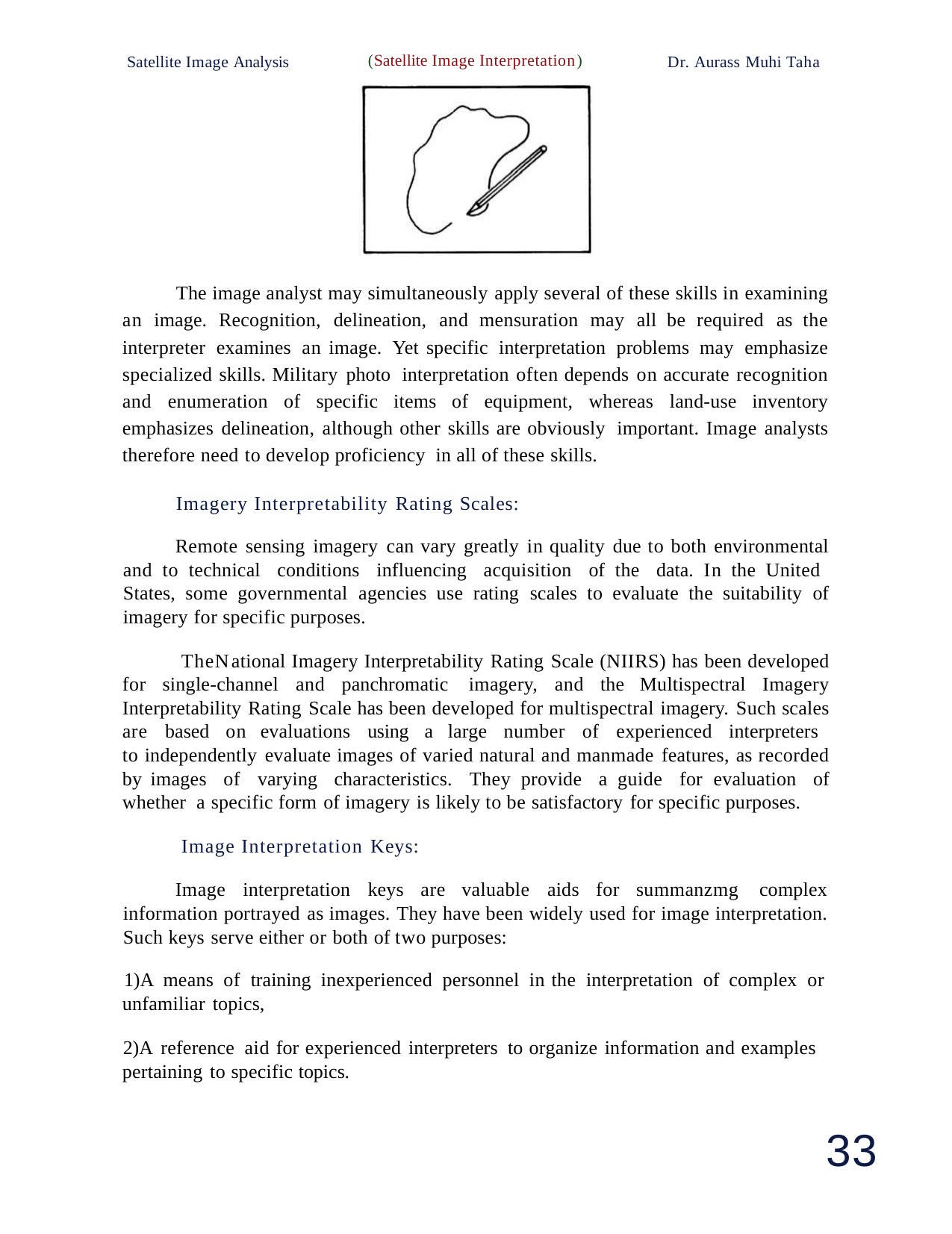

(Satellite Image Interpretation)
Satellite Image Analysis
Dr. Aurass Muhi Taha

The image analyst may simultaneously apply several of these skills in examining an  image.  Recognition,  delineation,  and  mensuration  may  all  be  required  as  the interpreter  examines  an image.  Yet specific  interpretation  problems  may  emphasize specialized skills. Military photo  interpretation often depends on accurate recognition and   enumeration   of   specific   items   of   equipment,   whereas   land-use   inventory emphasizes delineation, although other skills are obviously  important. Image analysts therefore need to develop proficiency  in all of these skills.

Imagery Interpretability Rating Scales:

Remote sensing imagery can vary greatly in quality due to both environmental and to technical  conditions  influencing  acquisition  of the  data. In the United  States, some governmental agencies use rating scales to evaluate the suitability of imagery for specific purposes.

TheNational Imagery Interpretability Rating Scale (NIIRS) has been developed for   single-channel   and   panchromatic    imagery,   and   the   Multispectral   Imagery Interpretability Rating Scale has been developed for multispectral imagery. Such scales are   based   on  evaluations   using   a  large   number   of   experienced   interpreters   to independently evaluate images of varied natural and manmade features, as recorded by images  of  varying  characteristics.  They provide  a guide  for evaluation  of whether  a specific form of imagery is likely to be satisfactory for specific purposes.

Image Interpretation Keys:

Image   interpretation   keys   are   valuable   aids   for   summanzmg    complex information portrayed as images. They have been widely used for image interpretation. Such keys serve either or both of two purposes:

A  means  of  training  inexperienced  personnel  in the  interpretation  of  complex  or unfamiliar topics,

A reference  aid for experienced interpreters  to organize information and examples pertaining to specific topics.

33